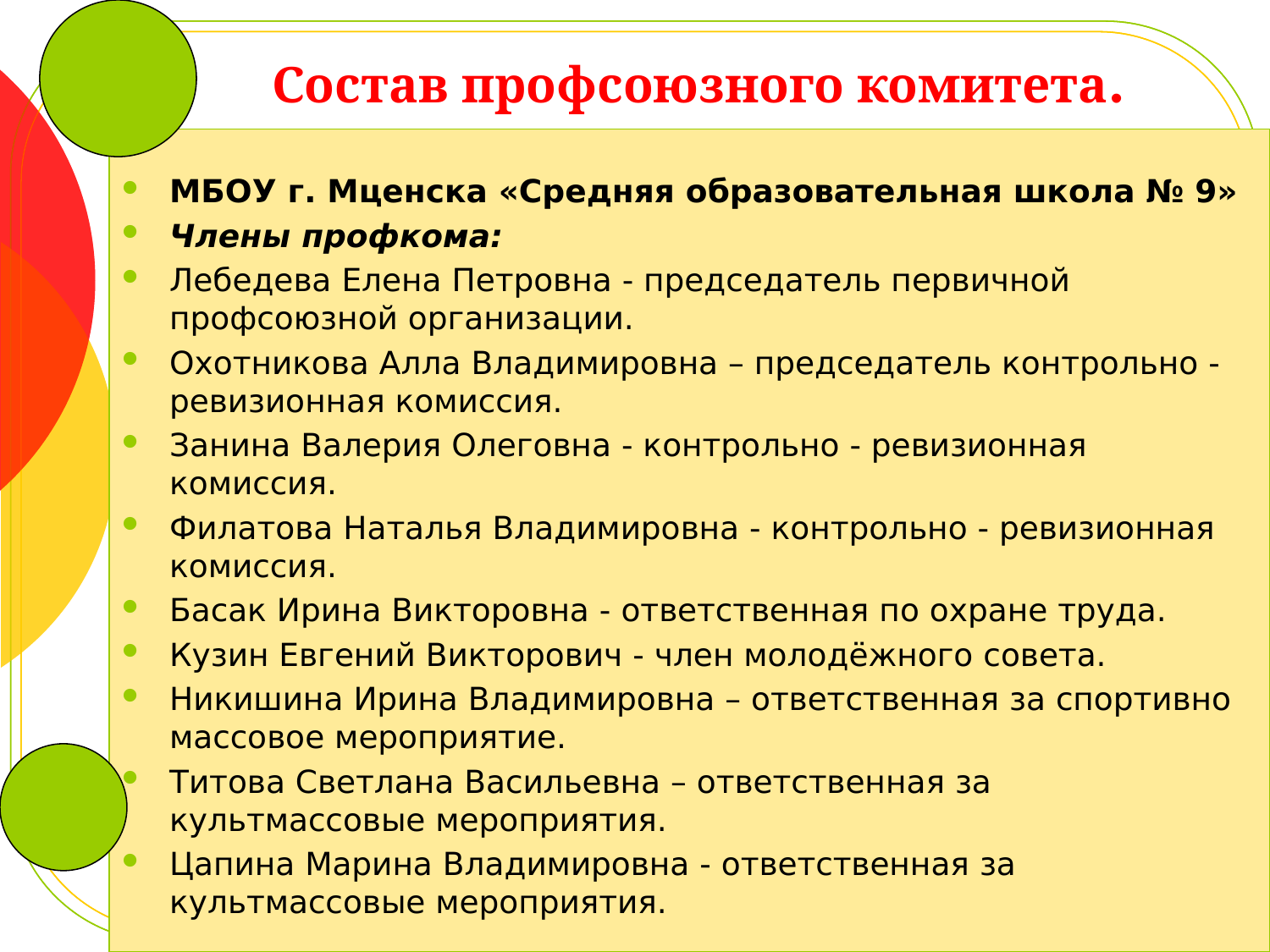

# Состав профсоюзного комитета.

МБОУ г. Мценска «Средняя образовательная школа № 9»
Члены профкома:
Лебедева Елена Петровна - председатель первичной профсоюзной организации.
Охотникова Алла Владимировна – председатель контрольно - ревизионная комиссия.
Занина Валерия Олеговна - контрольно - ревизионная комиссия.
Филатова Наталья Владимировна - контрольно - ревизионная комиссия.
Басак Ирина Викторовна - ответственная по охране труда.
Кузин Евгений Викторович - член молодёжного совета.
Никишина Ирина Владимировна – ответственная за спортивно массовое мероприятие.
Титова Светлана Васильевна – ответственная за культмассовые мероприятия.
Цапина Марина Владимировна - ответственная за культмассовые мероприятия.